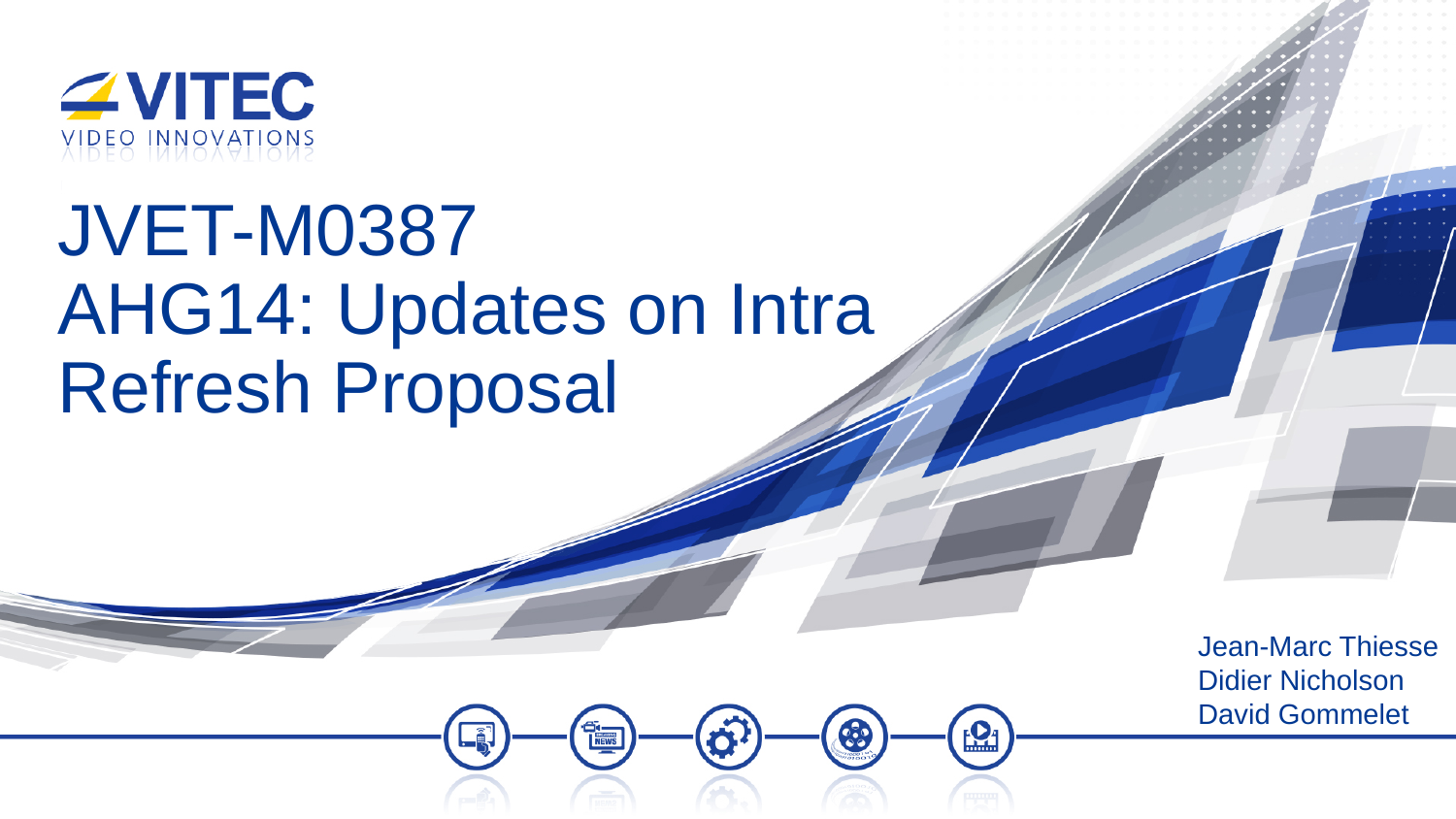

# JVET-M0387 AHG14: Updates on Intra Refresh Proposal
Jean-Marc Thiesse
Didier Nicholson
David Gommelet